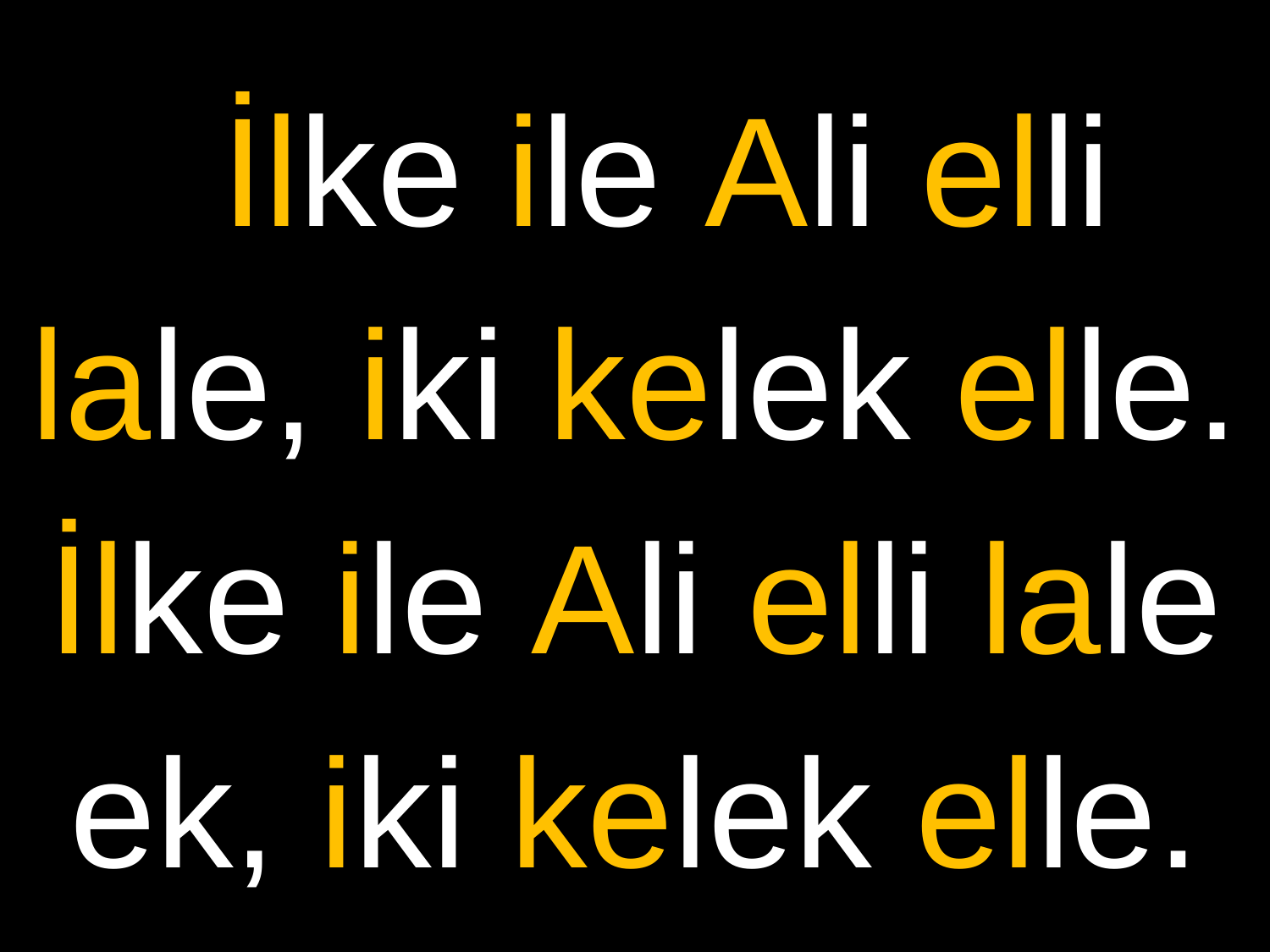

# İlke ile Ali elli lale, iki kelek elle. İlke ile Ali elli lale ek, iki kelek elle.